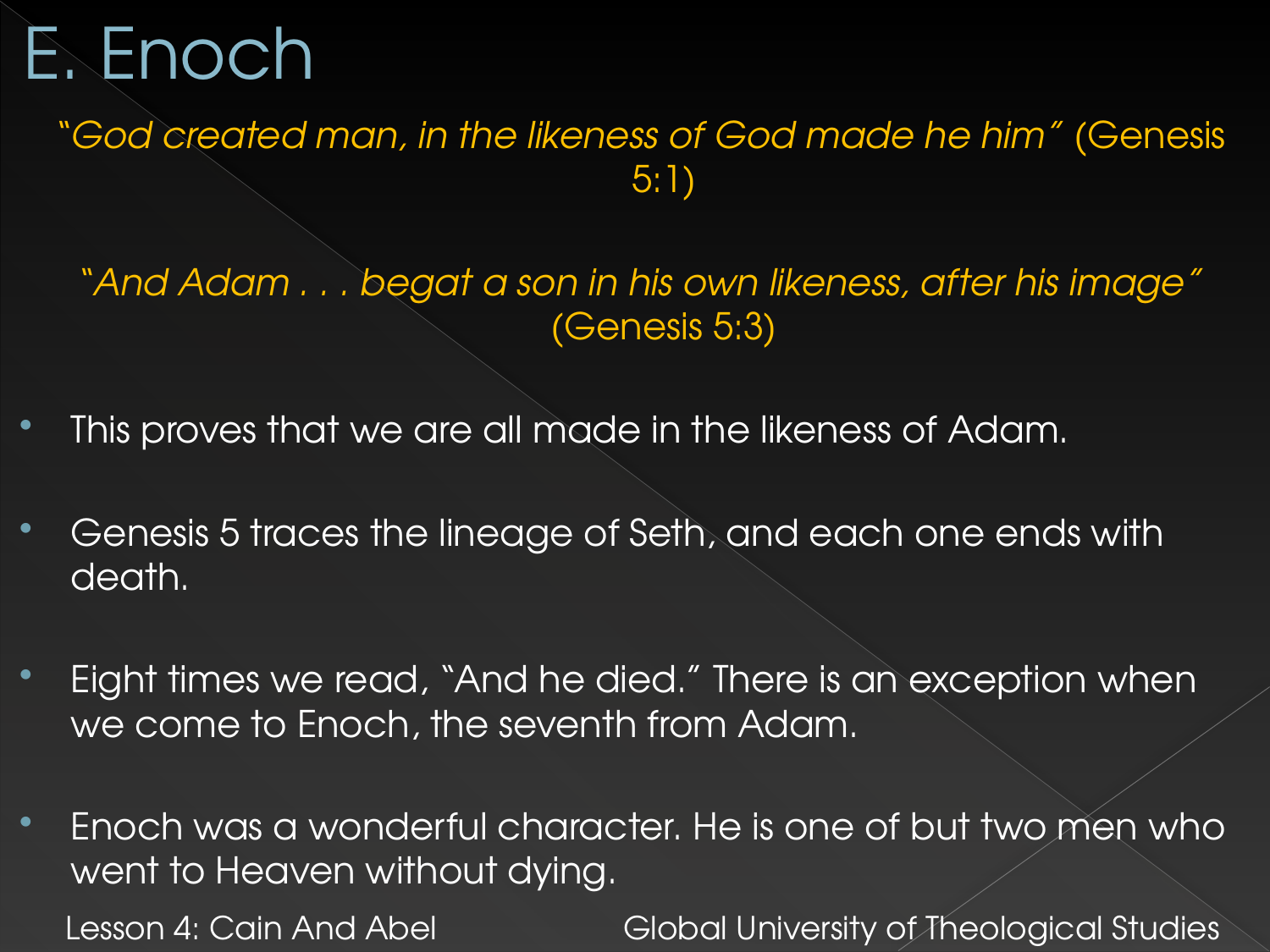

# E. Enoch
“God created man, in the likeness of God made he him” (Genesis 5:1)

“And Adam . . . begat a son in his own likeness, after his image” (Genesis 5:3)

This proves that we are all made in the likeness of Adam.

Genesis 5 traces the lineage of Seth, and each one ends with death.

Eight times we read, “And he died.” There is an exception when we come to Enoch, the seventh from Adam.

Enoch was a wonderful character. He is one of but two men who went to Heaven without dying.

Lesson 4: Cain And Abel                     Global University of Theological Studies